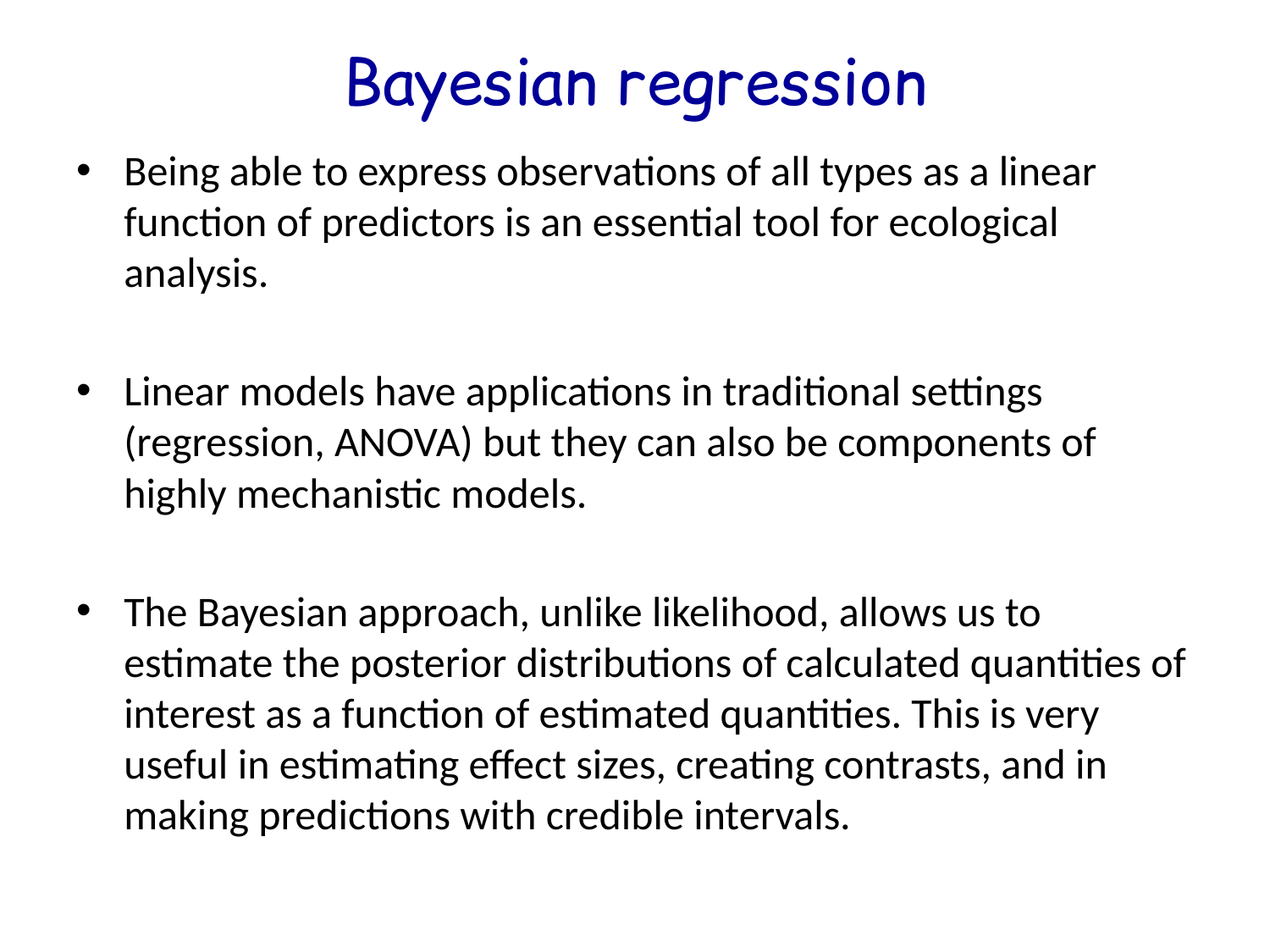

# Bayesian regression
Being able to express observations of all types as a linear function of predictors is an essential tool for ecological analysis.

Linear models have applications in traditional settings (regression, ANOVA) but they can also be components of highly mechanistic models.

The Bayesian approach, unlike likelihood, allows us to estimate the posterior distributions of calculated quantities of interest as a function of estimated quantities. This is very useful in estimating effect sizes, creating contrasts, and in making predictions with credible intervals.